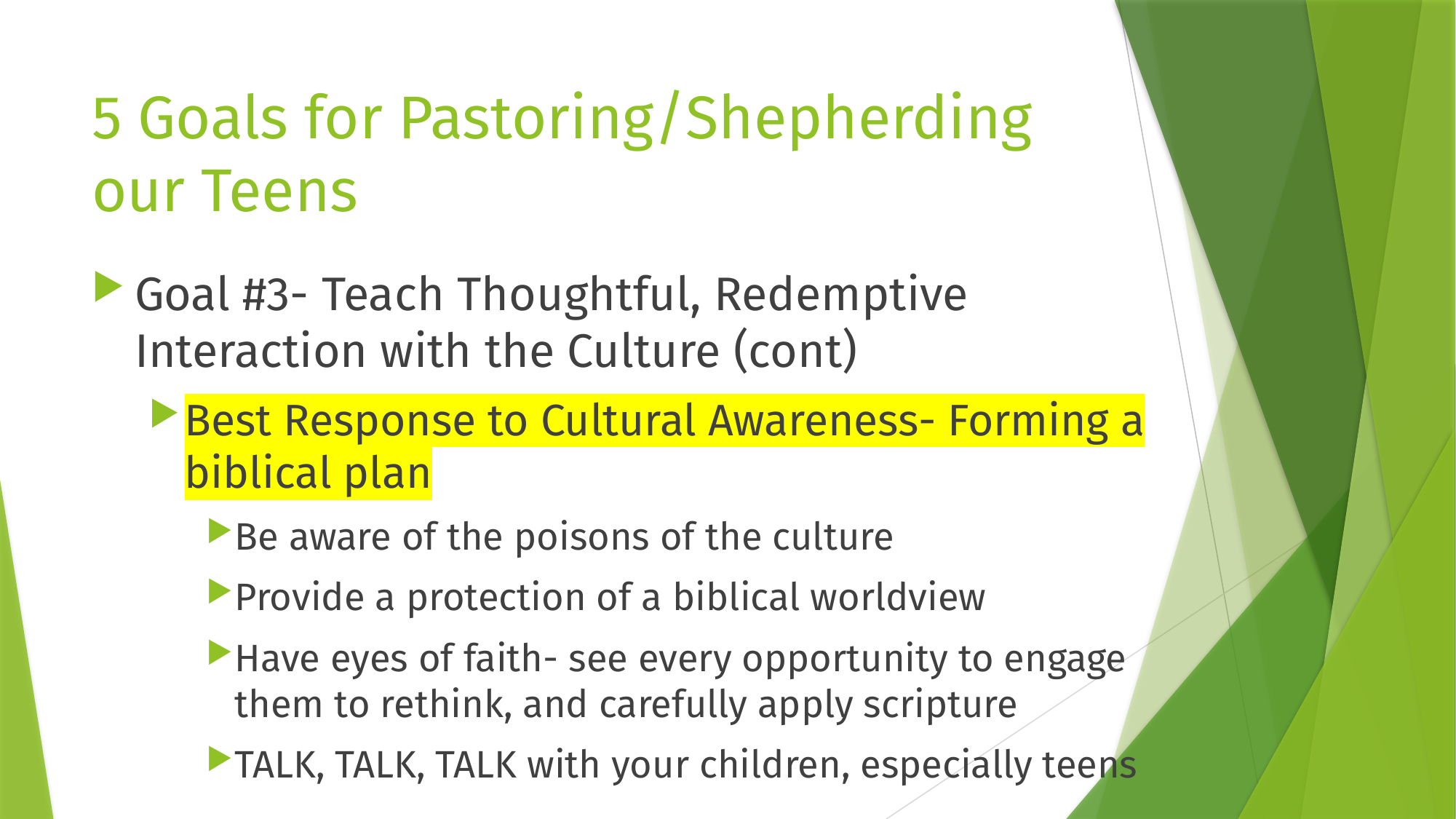

# 5 Goals for Pastoring/Shepherding our Teens
Goal #3- Teach Thoughtful, Redemptive Interaction with the Culture (cont)
Best Response to Cultural Awareness- Forming a biblical plan
Be aware of the poisons of the culture
Provide a protection of a biblical worldview
Have eyes of faith- see every opportunity to engage them to rethink, and carefully apply scripture
TALK, TALK, TALK with your children, especially teens